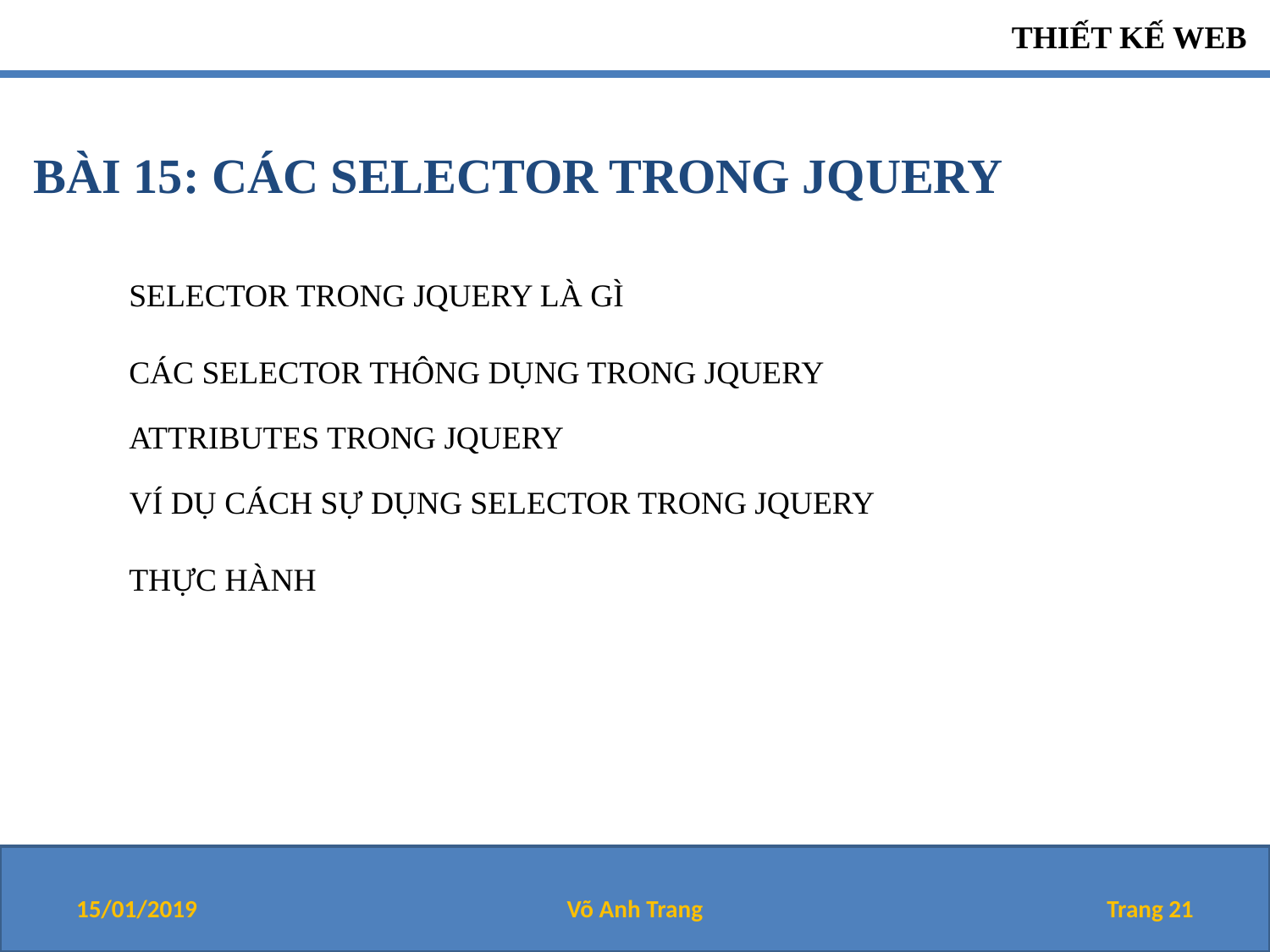

BÀI 15: CÁC SELECTOR TRONG JQUERY
SELECTOR TRONG JQUERY LÀ GÌ
CÁC SELECTOR THÔNG DỤNG TRONG JQUERY
ATTRIBUTES TRONG JQUERY
VÍ DỤ CÁCH SỰ DỤNG SELECTOR TRONG JQUERY
THỰC HÀNH
15/01/2019
Võ Anh Trang
Trang 21